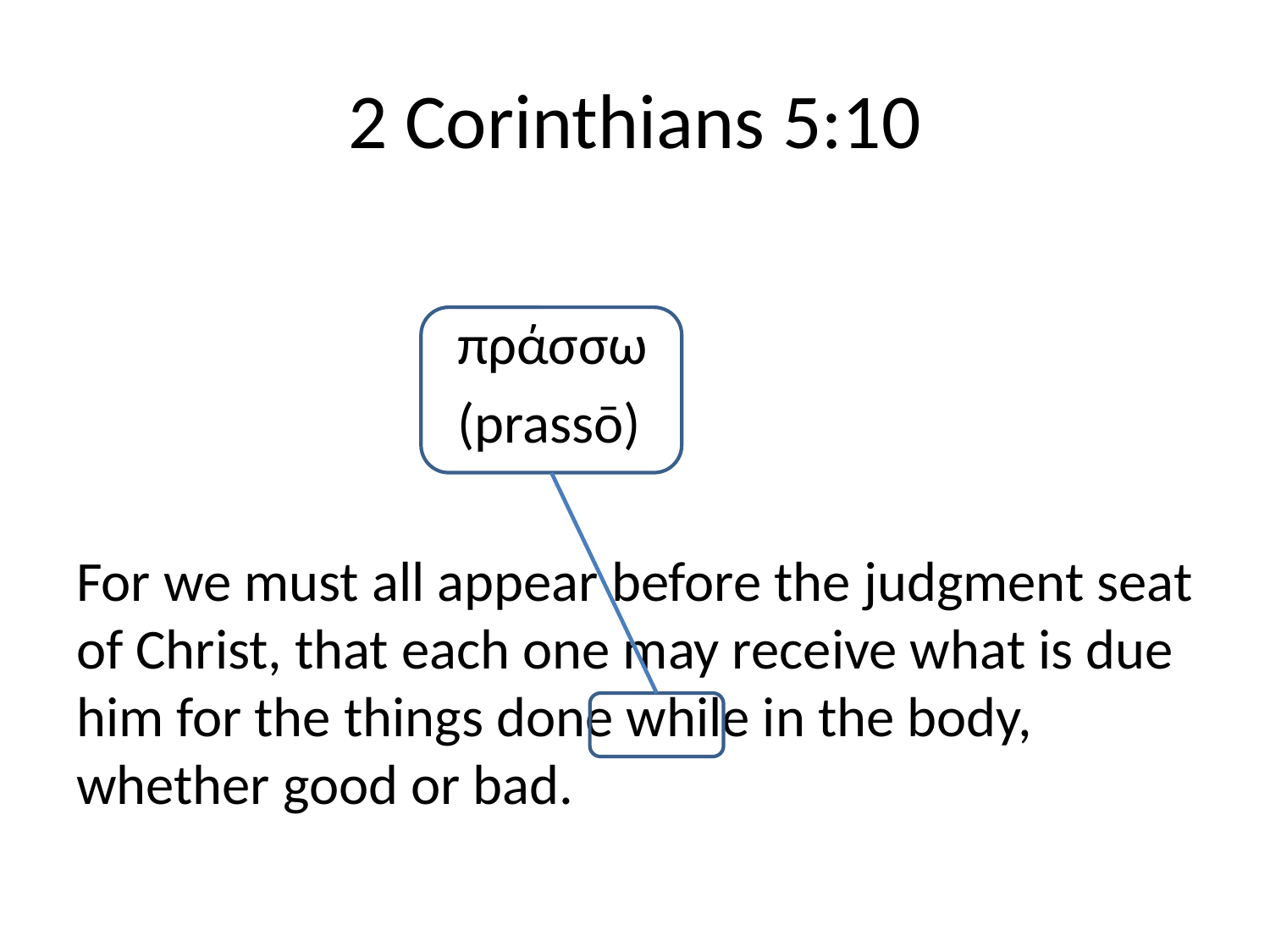

# 2 Corinthians 5:10

			πράσσω
			(prassō)

For we must all appear before the judgment seat of Christ, that each one may receive what is due him for the things done while in the body, whether good or bad.